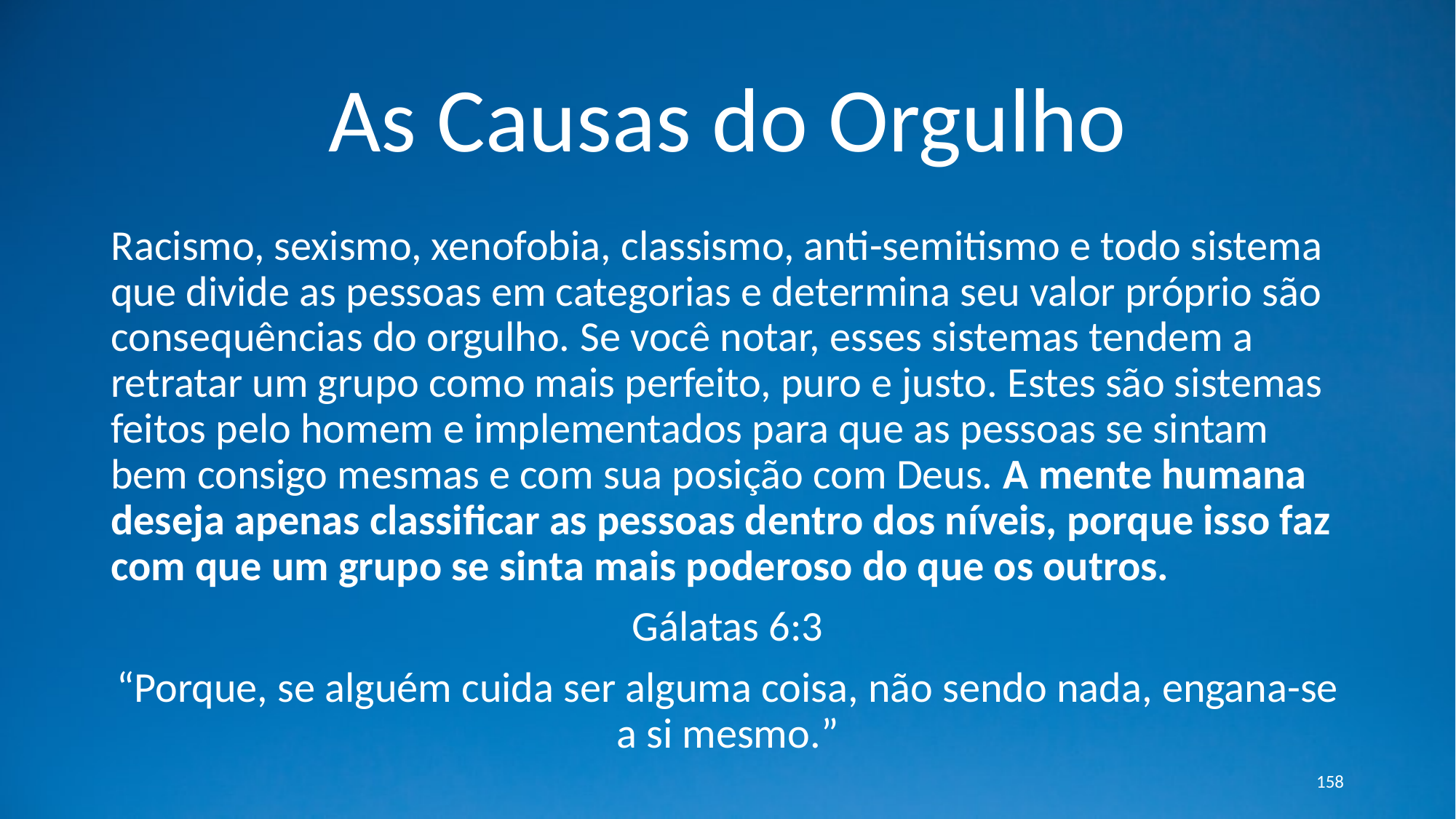

# As Causas do Orgulho
Racismo, sexismo, xenofobia, classismo, anti-semitismo e todo sistema que divide as pessoas em categorias e determina seu valor próprio são consequências do orgulho. Se você notar, esses sistemas tendem a retratar um grupo como mais perfeito, puro e justo. Estes são sistemas feitos pelo homem e implementados para que as pessoas se sintam bem consigo mesmas e com sua posição com Deus. A mente humana deseja apenas classificar as pessoas dentro dos níveis, porque isso faz com que um grupo se sinta mais poderoso do que os outros.
Gálatas 6:3
“Porque, se alguém cuida ser alguma coisa, não sendo nada, engana-se a si mesmo.”

158